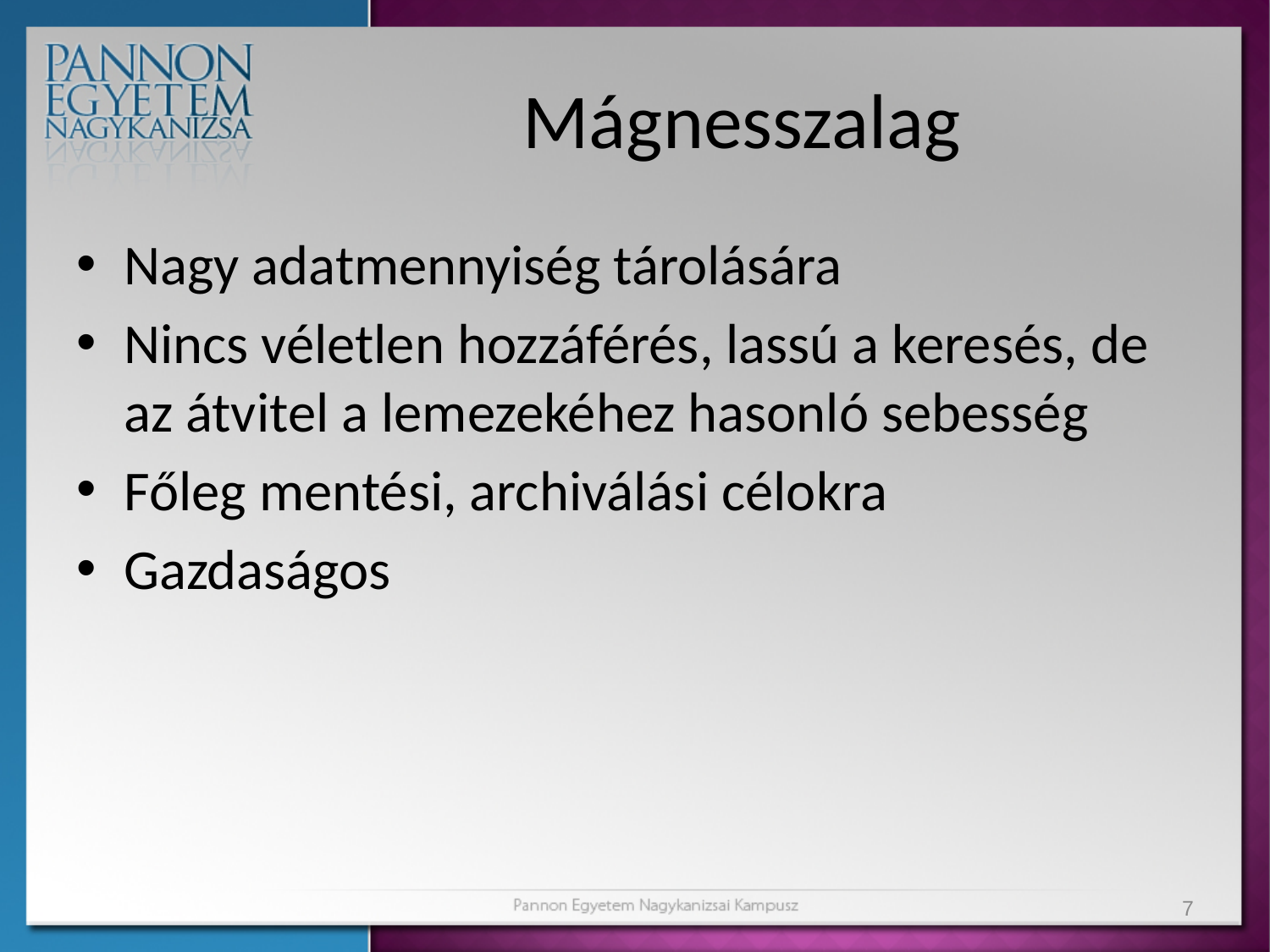

# Mágnesszalag
Nagy adatmennyiség tárolására
Nincs véletlen hozzáférés, lassú a keresés, de az átvitel a lemezekéhez hasonló sebesség
Főleg mentési, archiválási célokra
Gazdaságos
7